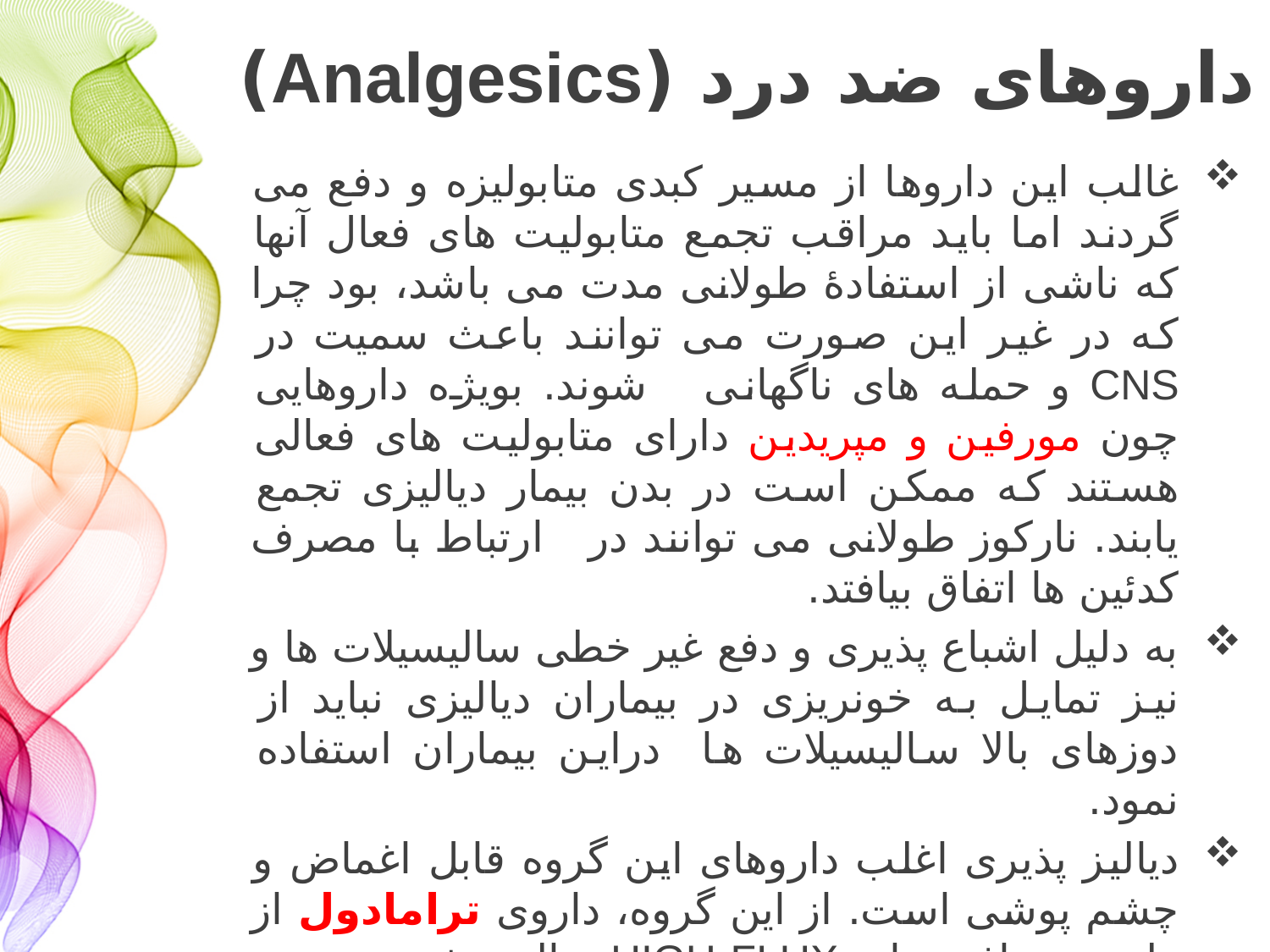

# داروهای ضد درد (Analgesics)
غالب این داروها از مسیر کبدی متابولیزه و دفع می گردند اما باید مراقب تجمع متابولیت های فعال آنها که ناشی از استفادۀ طولانی مدت می باشد، بود چرا که در غیر این صورت می توانند باعث سمیت در CNS و حمله های ناگهانی   شوند. بویژه داروهایی چون مورفین و مپریدین دارای متابولیت های فعالی هستند که ممکن است در بدن بیمار دیالیزی تجمع یابند. نارکوز طولانی می توانند در   ارتباط با مصرف کدئین ها اتفاق بیافتد.
به دلیل اشباع پذیری و دفع غیر خطی سالیسیلات ها و نیز تمایل به خونریزی در بیماران دیالیزی نباید از دوزهای بالا سالیسیلات ها  دراین بیماران استفاده نمود.
دیالیز پذیری اغلب داروهای این گروه قابل اغماض و چشم پوشی است. از این گروه، داروی ترامادول از طریق صافی های HIGH-FLUX دیالیز پذیر     می باشد.